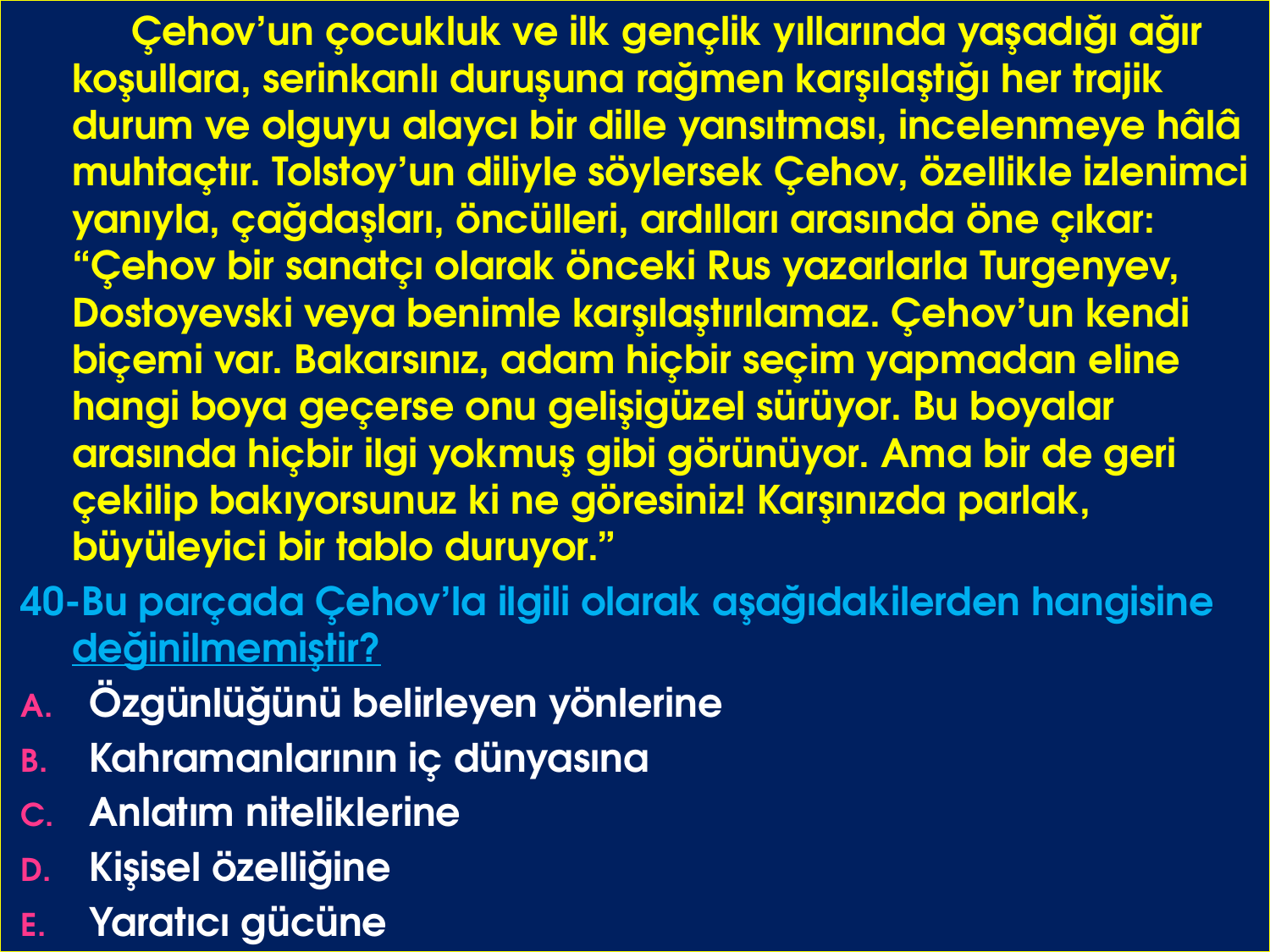

Çehov’un çocukluk ve ilk gençlik yıllarında yaşadığı ağır koşullara, serinkanlı duruşuna rağmen karşılaştığı her trajik durum ve olguyu alaycı bir dille yansıtması, incelenmeye hâlâ muhtaçtır. Tolstoy’un diliyle söylersek Çehov, özellikle izlenimci yanıyla, çağdaşları, öncülleri, ardılları arasında öne çıkar: “Çehov bir sanatçı olarak önceki Rus yazarlarla Turgenyev, Dostoyevski veya benimle karşılaştırılamaz. Çehov’un kendi biçemi var. Bakarsınız, adam hiçbir seçim yapmadan eline hangi boya geçerse onu gelişigüzel sürüyor. Bu boyalar arasında hiçbir ilgi yokmuş gibi görünüyor. Ama bir de geri çekilip bakıyorsunuz ki ne göresiniz! Karşınızda parlak, büyüleyici bir tablo duruyor.”
40-Bu parçada Çehov’la ilgili olarak aşağıdakilerden hangisine değinilmemiştir?
Özgünlüğünü belirleyen yönlerine
Kahramanlarının iç dünyasına
Anlatım niteliklerine
Kişisel özelliğine
Yaratıcı gücüne